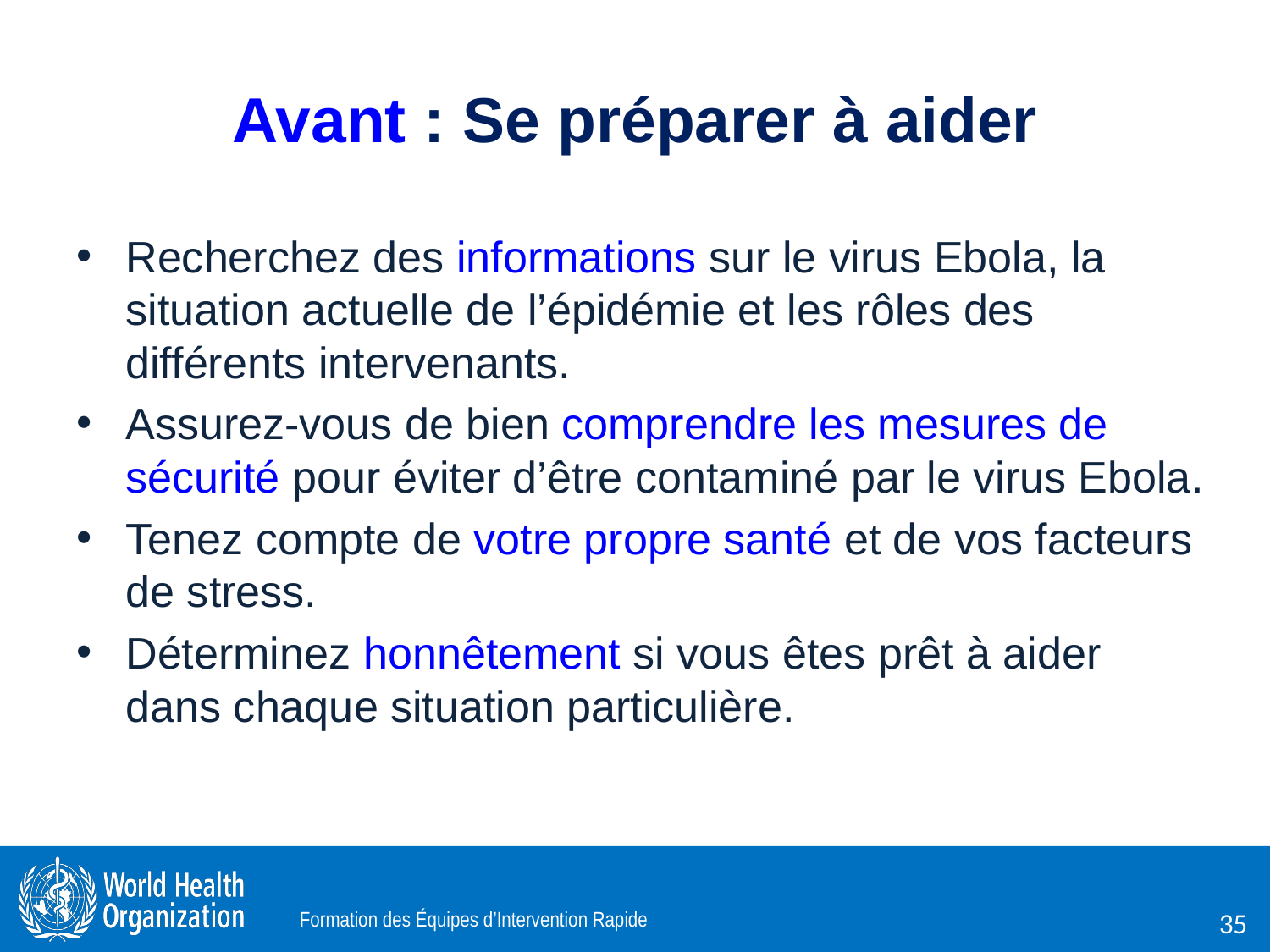

# Avant : Se préparer à aider
Recherchez des informations sur le virus Ebola, la situation actuelle de l’épidémie et les rôles des différents intervenants.
Assurez-vous de bien comprendre les mesures de sécurité pour éviter d’être contaminé par le virus Ebola.
Tenez compte de votre propre santé et de vos facteurs de stress.
Déterminez honnêtement si vous êtes prêt à aider dans chaque situation particulière.